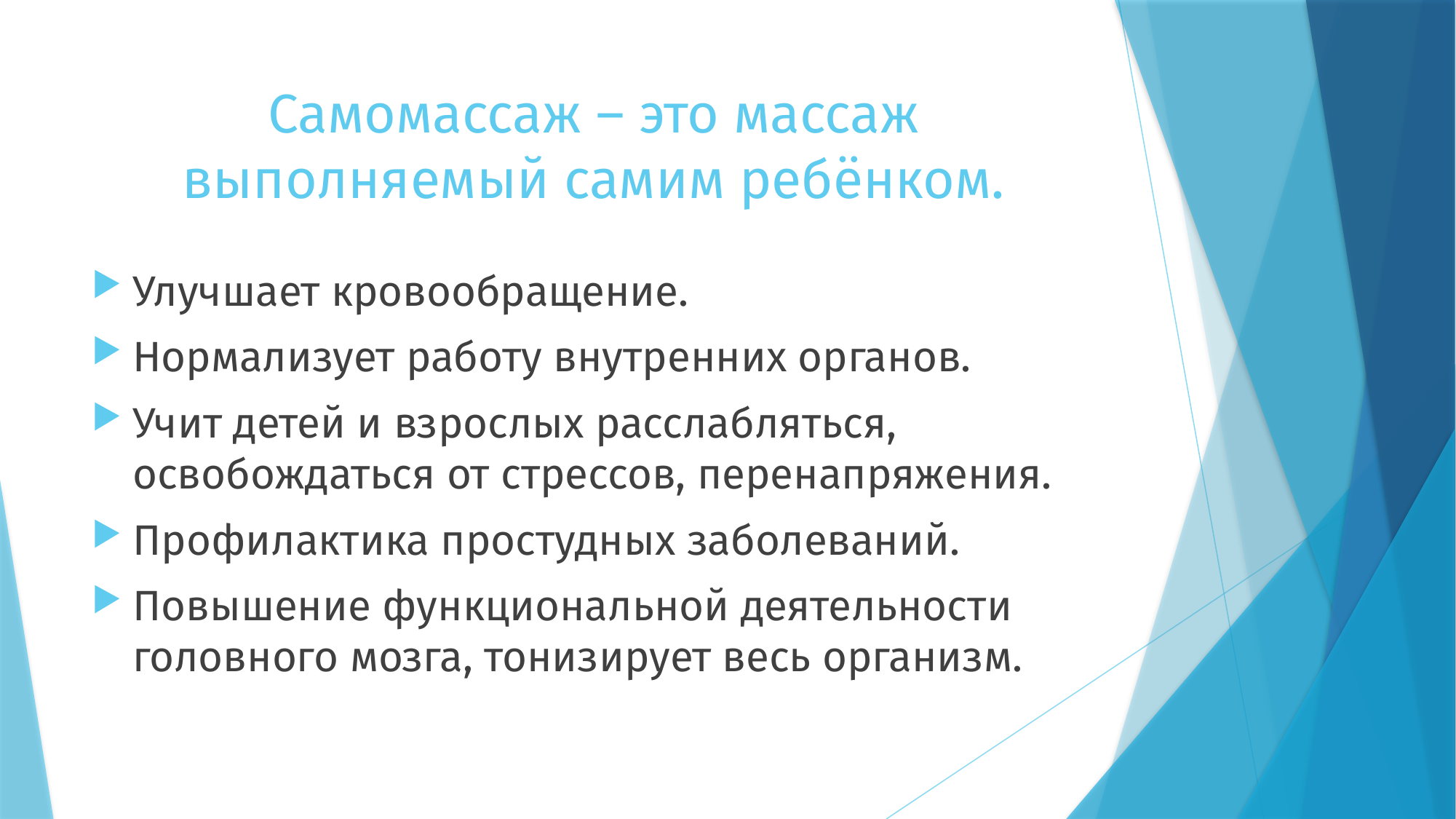

# Самомассаж – это массаж выполняемый самим ребёнком.
Улучшает кровообращение.
Нормализует работу внутренних органов.
Учит детей и взрослых расслабляться, освобождаться от стрессов, перенапряжения.
Профилактика простудных заболеваний.
Повышение функциональной деятельности головного мозга, тонизирует весь организм.